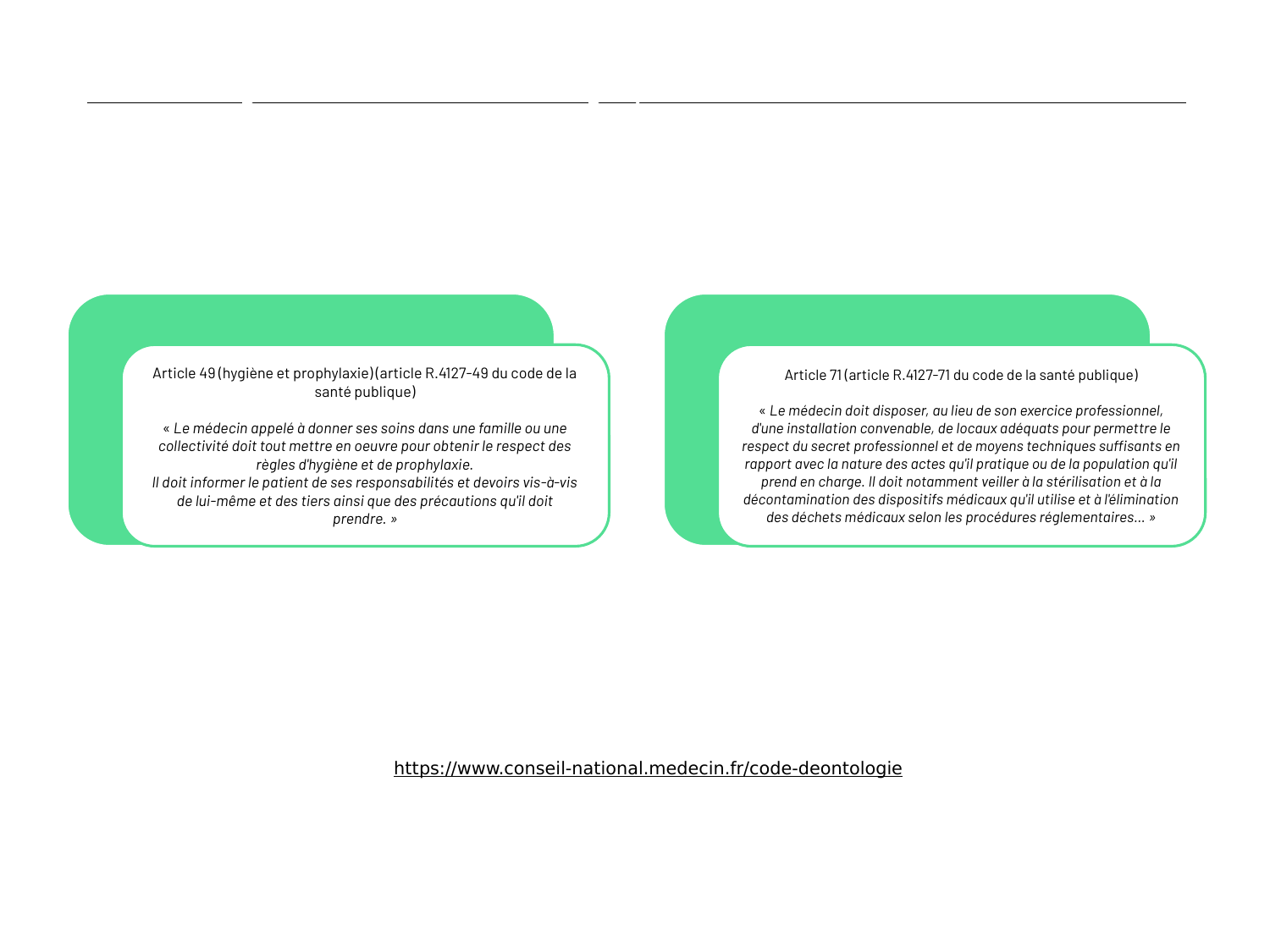

Une force pour le territoire
32
# Obligations déontologiques des MG
Article 49 (hygiène et prophylaxie) (article R.4127-49 du code de la santé publique)
« Le médecin appelé à donner ses soins dans une famille ou une collectivité doit tout mettre en oeuvre pour obtenir le respect des règles d'hygiène et de prophylaxie.
Il doit informer le patient de ses responsabilités et devoirs vis-à-vis de lui-même et des tiers ainsi que des précautions qu'il doit prendre. »
Article 71 (article R.4127-71 du code de la santé publique)
« Le médecin doit disposer, au lieu de son exercice professionnel, d'une installation convenable, de locaux adéquats pour permettre le respect du secret professionnel et de moyens techniques suffisants en rapport avec la nature des actes qu'il pratique ou de la population qu'il prend en charge. Il doit notamment veiller à la stérilisation et à la décontamination des dispositifs médicaux qu'il utilise et à l'élimination des déchets médicaux selon les procédures réglementaires… »
https://www.conseil-national.medecin.fr/code-deontologie